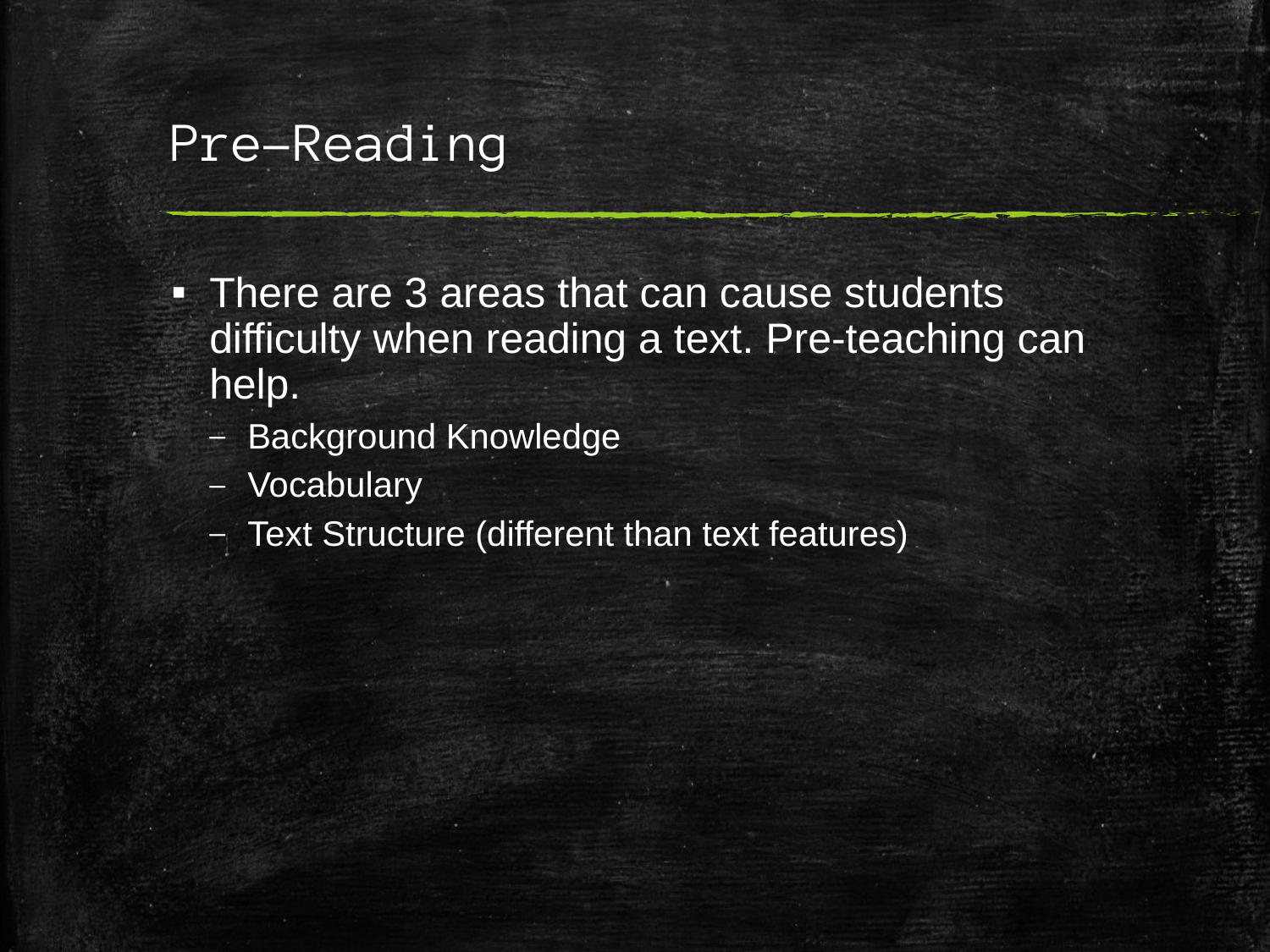

# Pre-Reading
There are 3 areas that can cause students difficulty when reading a text. Pre-teaching can help.
Background Knowledge
Vocabulary
Text Structure (different than text features)